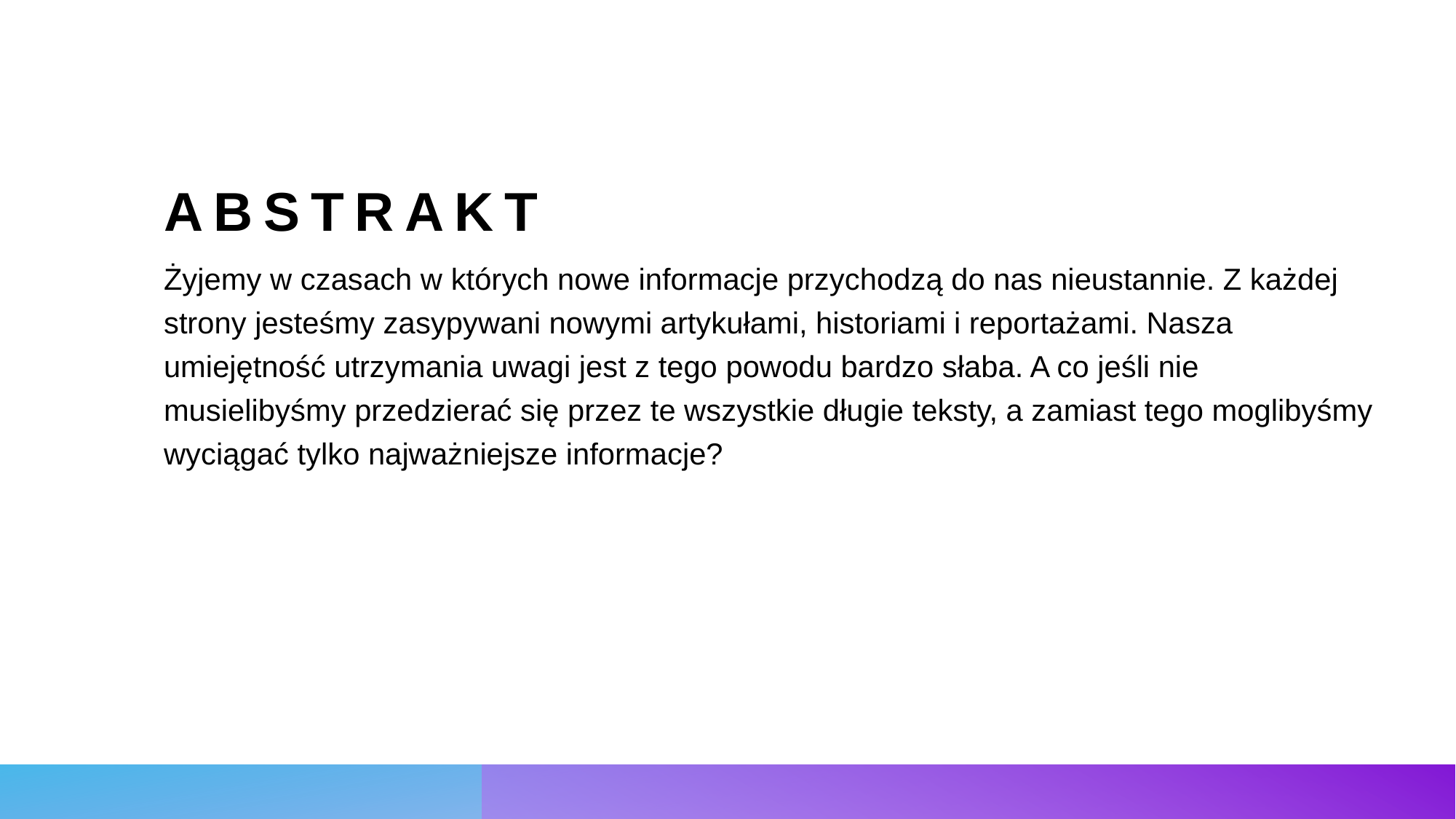

# Abstrakt
Żyjemy w czasach w których nowe informacje przychodzą do nas nieustannie. Z każdej strony jesteśmy zasypywani nowymi artykułami, historiami i reportażami. Nasza umiejętność utrzymania uwagi jest z tego powodu bardzo słaba. A co jeśli nie musielibyśmy przedzierać się przez te wszystkie długie teksty, a zamiast tego moglibyśmy wyciągać tylko najważniejsze informacje?